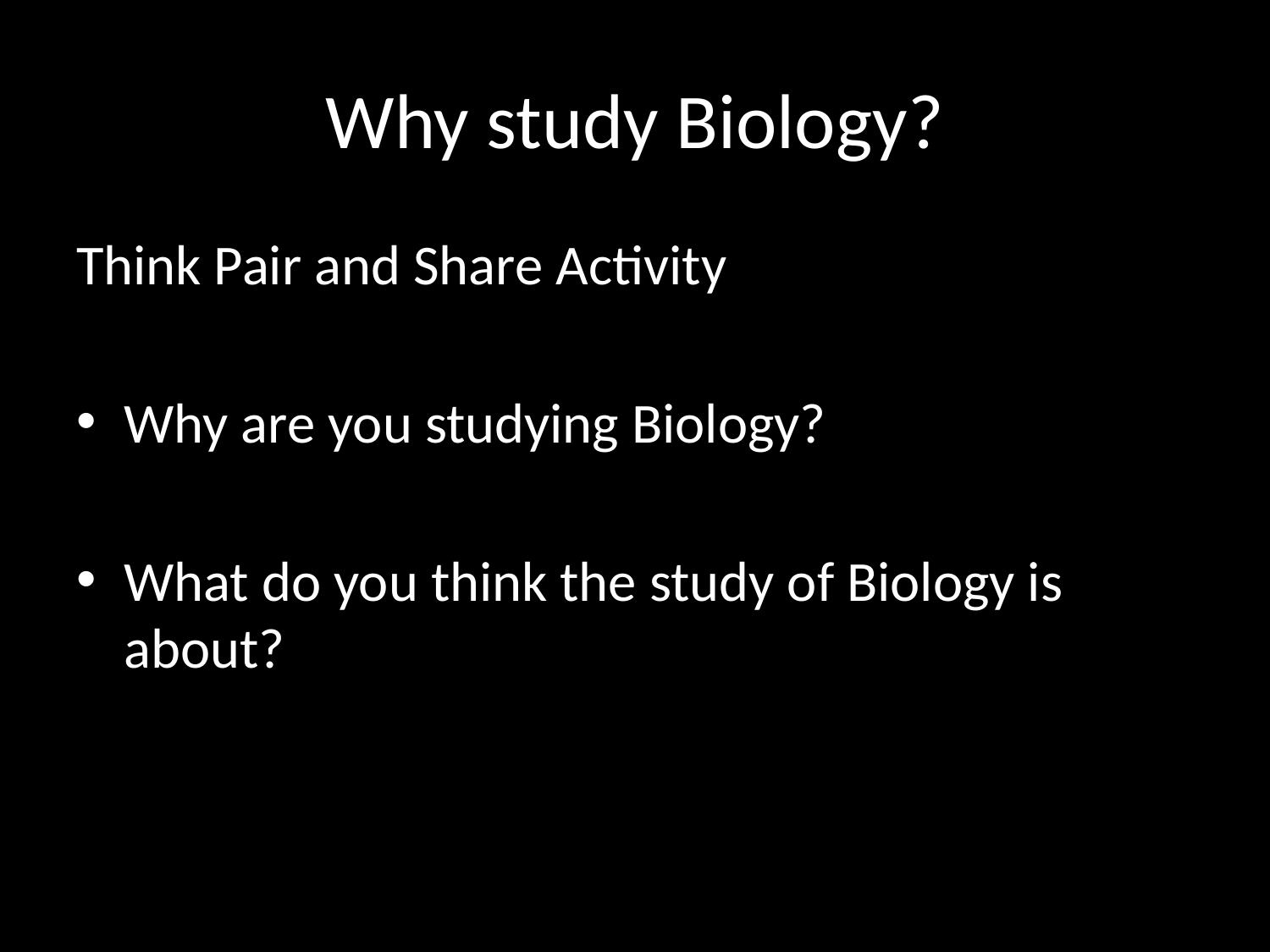

# Why study Biology?
Think Pair and Share Activity

Why are you studying Biology?

What do you think the study of Biology is about?